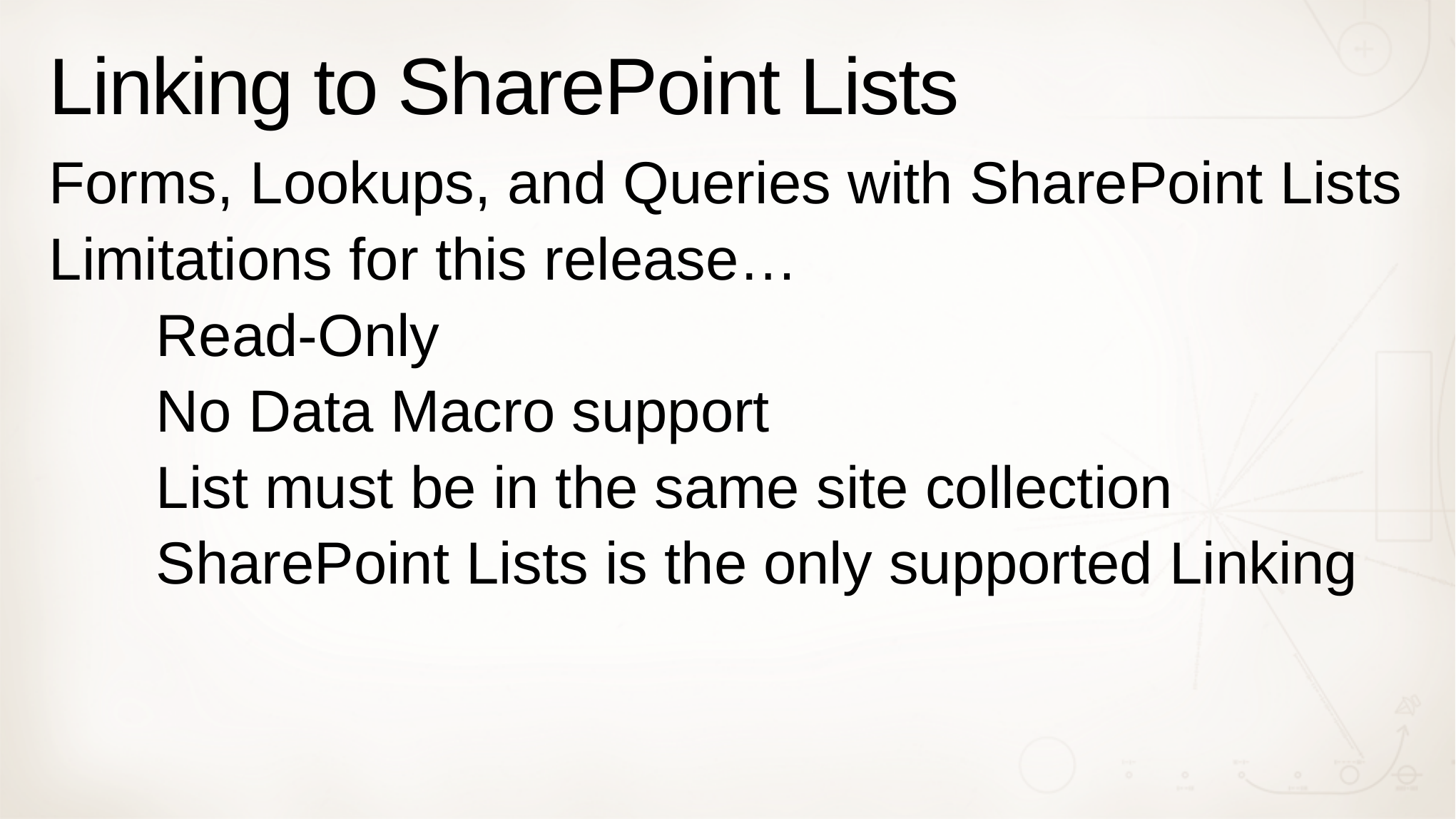

# Linking to SharePoint Lists
Forms, Lookups, and Queries with SharePoint Lists
Limitations for this release…
	Read-Only
	No Data Macro support
	List must be in the same site collection
	SharePoint Lists is the only supported Linking